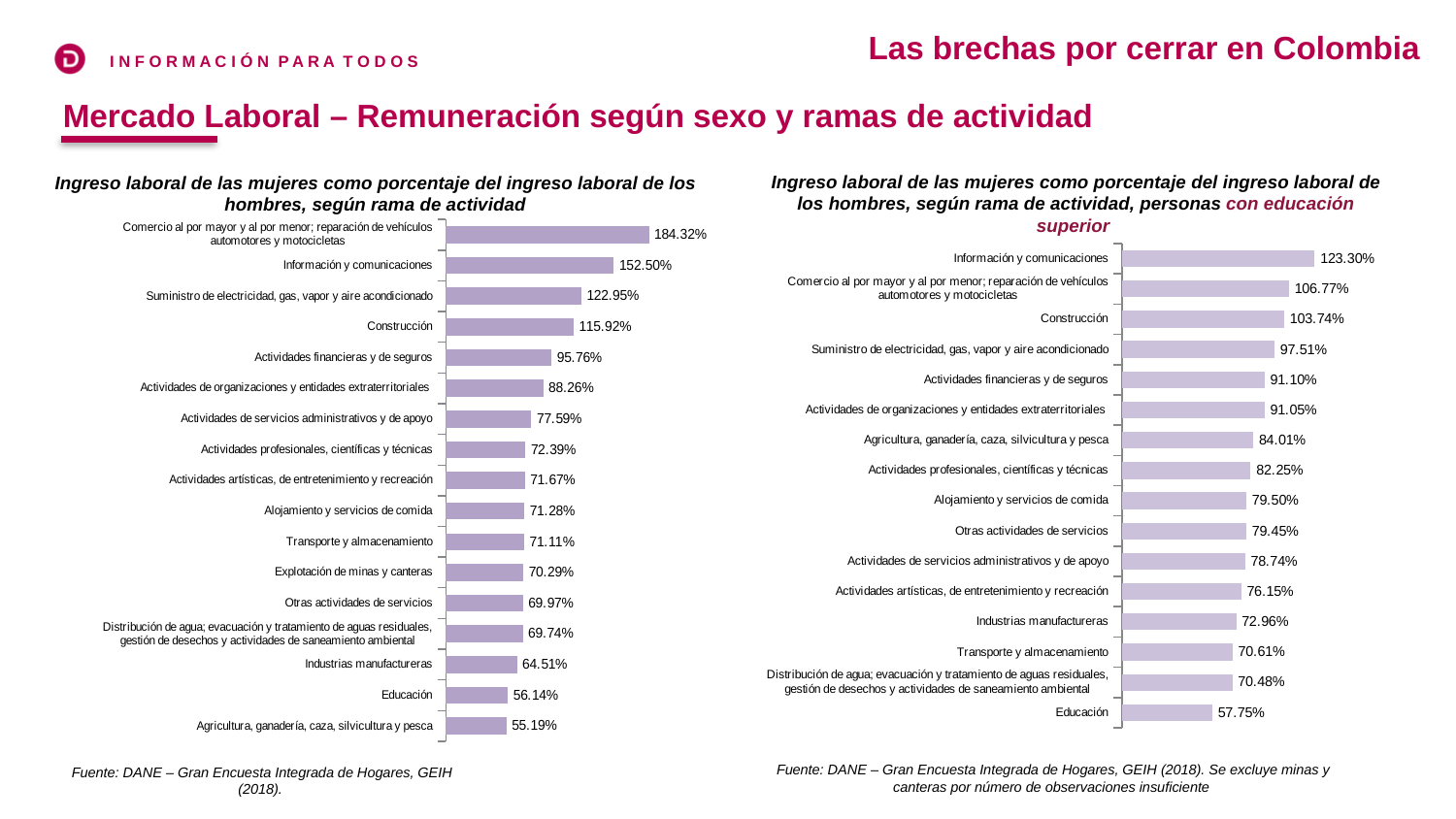

Las brechas por cerrar en Colombia
Mercado Laboral – Remuneración según sexo y ramas de actividad
Ingreso laboral de las mujeres como porcentaje del ingreso laboral de los hombres, según rama de actividad, personas con educación superior
Ingreso laboral de las mujeres como porcentaje del ingreso laboral de los hombres, según rama de actividad

### Chart

| Category | Razón |
|---|---|
| Agricultura, ganadería, caza, silvicultura y pesca | 0.5519138913610465 |
| Educación | 0.5613965024703655 |
| Industrias manufactureras | 0.645106424845303 |
| Distribución de agua; evacuación y tratamiento de aguas residuales, gestión de desechos y actividades de saneamiento ambiental | 0.697434323415995 |
| Otras actividades de servicios | 0.6996728505773933 |
| Explotación de minas y canteras | 0.7029263613374871 |
| Transporte y almacenamiento | 0.7110571206563183 |
| Alojamiento y servicios de comida | 0.7127774694375425 |
| Actividades artísticas, de entretenimiento y recreación | 0.7167458159244606 |
| Actividades profesionales, científicas y técnicas | 0.7238735209156671 |
| Actividades de servicios administrativos y de apoyo | 0.7758977821256504 |
| Actividades de organizaciones y entidades extraterritoriales  | 0.8826137544424905 |
| Actividades financieras y de seguros | 0.9576220148947926 |
| Construcción | 1.1592342345061741 |
| Suministro de electricidad, gas, vapor y aire acondicionado | 1.229513378454993 |
| Información y comunicaciones | 1.524979357118901 |
| Comercio al por mayor y al por menor; reparación de vehículos automotores y motocicletas | 1.8431704561434135 |

### Chart

| Category | Razón |
|---|---|
| Educación | 0.5774939901667876 |
| Distribución de agua; evacuación y tratamiento de aguas residuales, gestión de desechos y actividades de saneamiento ambiental | 0.7048097633805777 |
| Transporte y almacenamiento | 0.7060659369657121 |
| Industrias manufactureras | 0.7296453130304059 |
| Actividades artísticas, de entretenimiento y recreación | 0.7614865985335098 |
| Actividades de servicios administrativos y de apoyo | 0.7874346550066246 |
| Otras actividades de servicios | 0.7944837437791311 |
| Alojamiento y servicios de comida | 0.7949670218163369 |
| Actividades profesionales, científicas y técnicas | 0.8225167962038117 |
| Agricultura, ganadería, caza, silvicultura y pesca | 0.8401234956599061 |
| Actividades de organizaciones y entidades extraterritoriales  | 0.9105312531802314 |
| Actividades financieras y de seguros | 0.9110449854468068 |
| Suministro de electricidad, gas, vapor y aire acondicionado | 0.975145542375605 |
| Construcción | 1.03741352104639 |
| Comercio al por mayor y al por menor; reparación de vehículos automotores y motocicletas | 1.0677452954721471 |
| Información y comunicaciones | 1.2329532133443941 |
Fuente: DANE – Gran Encuesta Integrada de Hogares, GEIH (2018).
Fuente: DANE – Gran Encuesta Integrada de Hogares, GEIH (2018). Se excluye minas y canteras por número de observaciones insuficiente